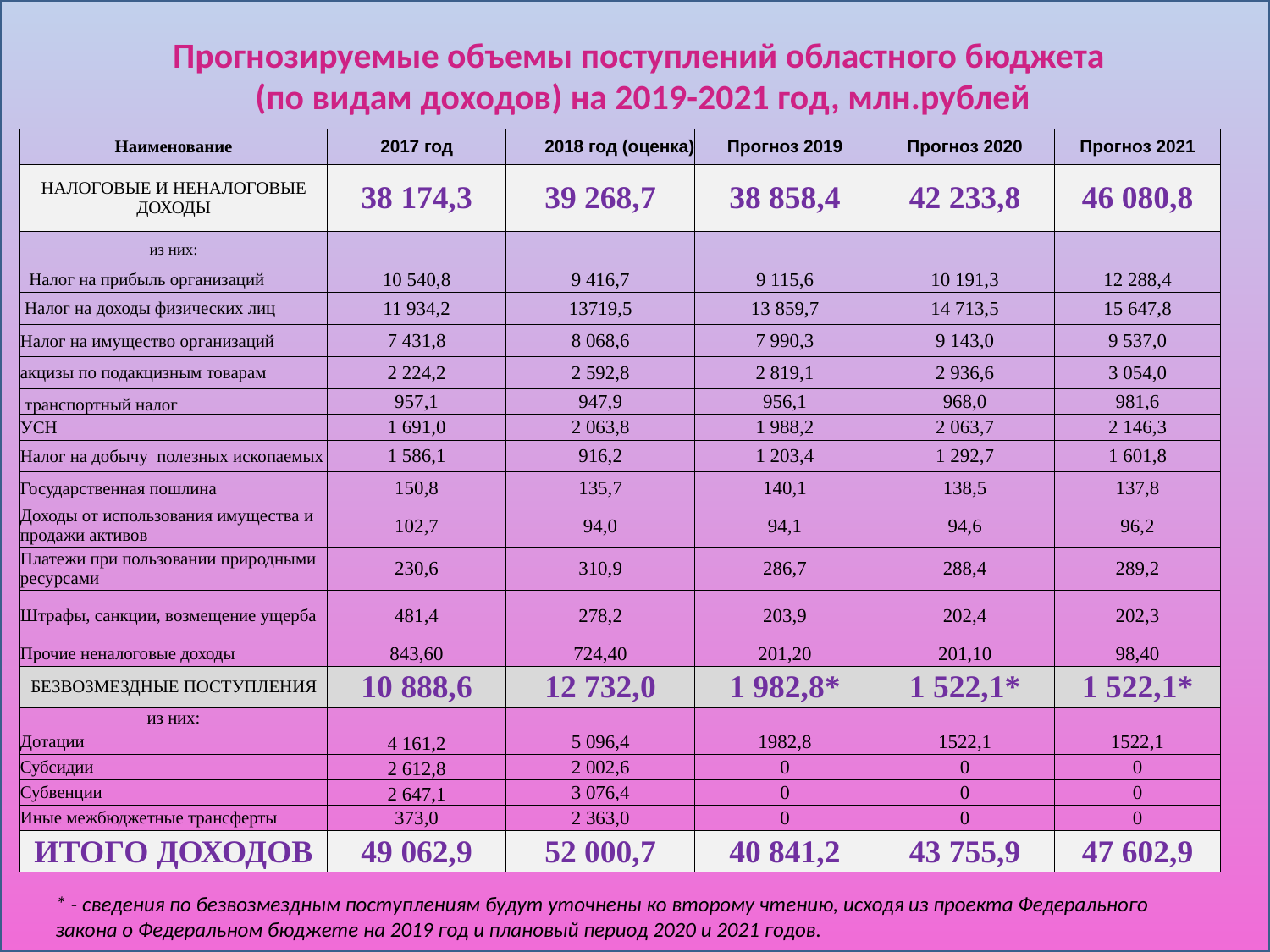

Прогнозируемые объемы поступлений областного бюджета
(по видам доходов) на 2019-2021 год, млн.рублей
| Наименование | 2017 год | 2018 год (оценка) | Прогноз 2019 | Прогноз 2020 | Прогноз 2021 |
| --- | --- | --- | --- | --- | --- |
| НАЛОГОВЫЕ И НЕНАЛОГОВЫЕ ДОХОДЫ | 38 174,3 | 39 268,7 | 38 858,4 | 42 233,8 | 46 080,8 |
| из них: |  |  |  |  |  |
| Налог на прибыль организаций | 10 540,8 | 9 416,7 | 9 115,6 | 10 191,3 | 12 288,4 |
| Налог на доходы физических лиц | 11 934,2 | 13719,5 | 13 859,7 | 14 713,5 | 15 647,8 |
| Налог на имущество организаций | 7 431,8 | 8 068,6 | 7 990,3 | 9 143,0 | 9 537,0 |
| акцизы по подакцизным товарам | 2 224,2 | 2 592,8 | 2 819,1 | 2 936,6 | 3 054,0 |
| транспортный налог | 957,1 | 947,9 | 956,1 | 968,0 | 981,6 |
| УСН | 1 691,0 | 2 063,8 | 1 988,2 | 2 063,7 | 2 146,3 |
| Налог на добычу полезных ископаемых | 1 586,1 | 916,2 | 1 203,4 | 1 292,7 | 1 601,8 |
| Государственная пошлина | 150,8 | 135,7 | 140,1 | 138,5 | 137,8 |
| Доходы от использования имущества и продажи активов | 102,7 | 94,0 | 94,1 | 94,6 | 96,2 |
| Платежи при пользовании природными ресурсами | 230,6 | 310,9 | 286,7 | 288,4 | 289,2 |
| Штрафы, санкции, возмещение ущерба | 481,4 | 278,2 | 203,9 | 202,4 | 202,3 |
| Прочие неналоговые доходы | 843,60 | 724,40 | 201,20 | 201,10 | 98,40 |
| БЕЗВОЗМЕЗДНЫЕ ПОСТУПЛЕНИЯ | 10 888,6 | 12 732,0 | 1 982,8\* | 1 522,1\* | 1 522,1\* |
| из них: |  |  |  |  |  |
| Дотации | 4 161,2 | 5 096,4 | 1982,8 | 1522,1 | 1522,1 |
| Субсидии | 2 612,8 | 2 002,6 | 0 | 0 | 0 |
| Субвенции | 2 647,1 | 3 076,4 | 0 | 0 | 0 |
| Иные межбюджетные трансферты | 373,0 | 2 363,0 | 0 | 0 | 0 |
| ИТОГО ДОХОДОВ | 49 062,9 | 52 000,7 | 40 841,2 | 43 755,9 | 47 602,9 |
* - сведения по безвозмездным поступлениям будут уточнены ко второму чтению, исходя из проекта Федерального закона о Федеральном бюджете на 2019 год и плановый период 2020 и 2021 годов.